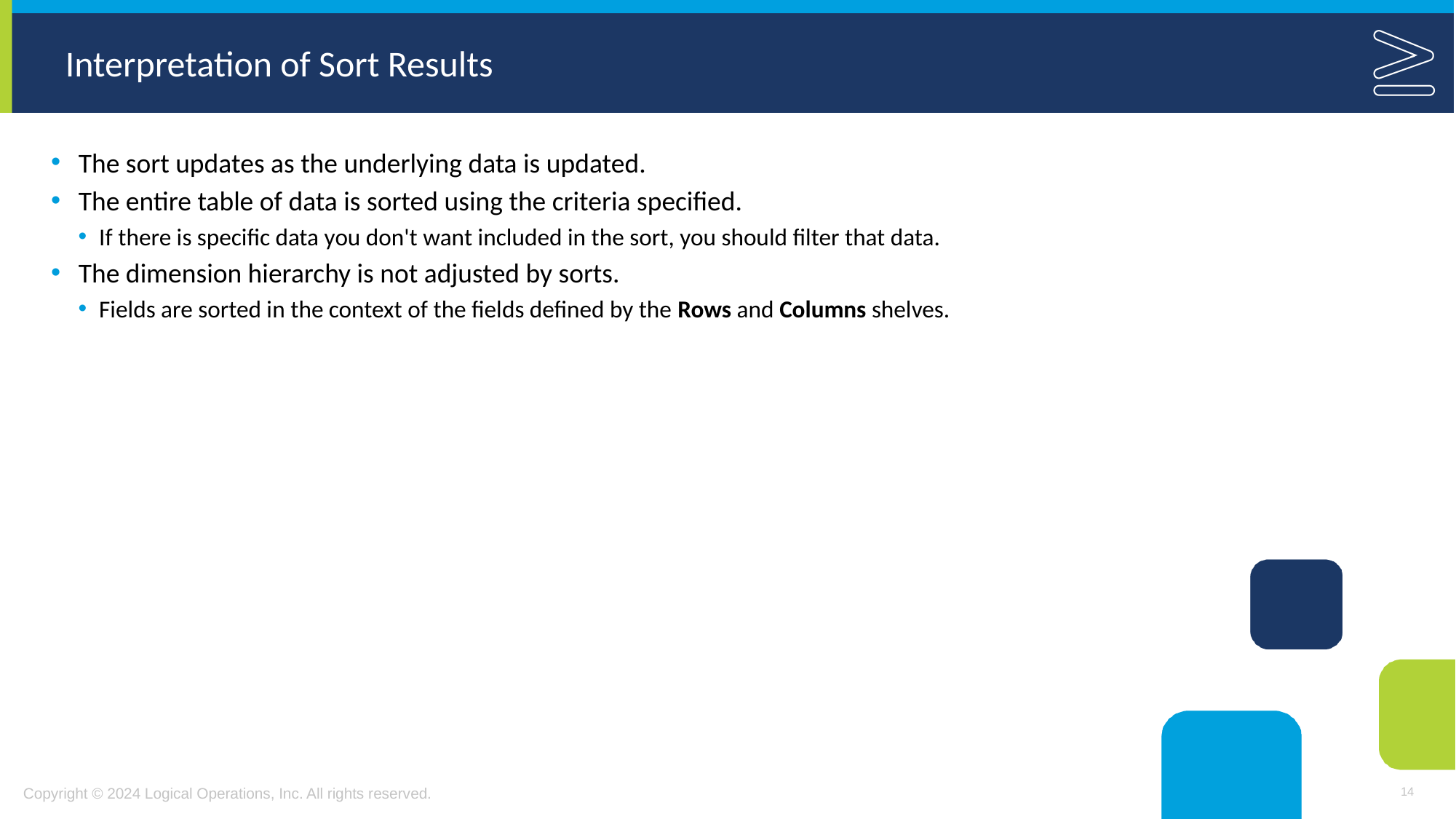

# Interpretation of Sort Results
The sort updates as the underlying data is updated.
The entire table of data is sorted using the criteria specified.
If there is specific data you don't want included in the sort, you should filter that data.
The dimension hierarchy is not adjusted by sorts.
Fields are sorted in the context of the fields defined by the Rows and Columns shelves.
14